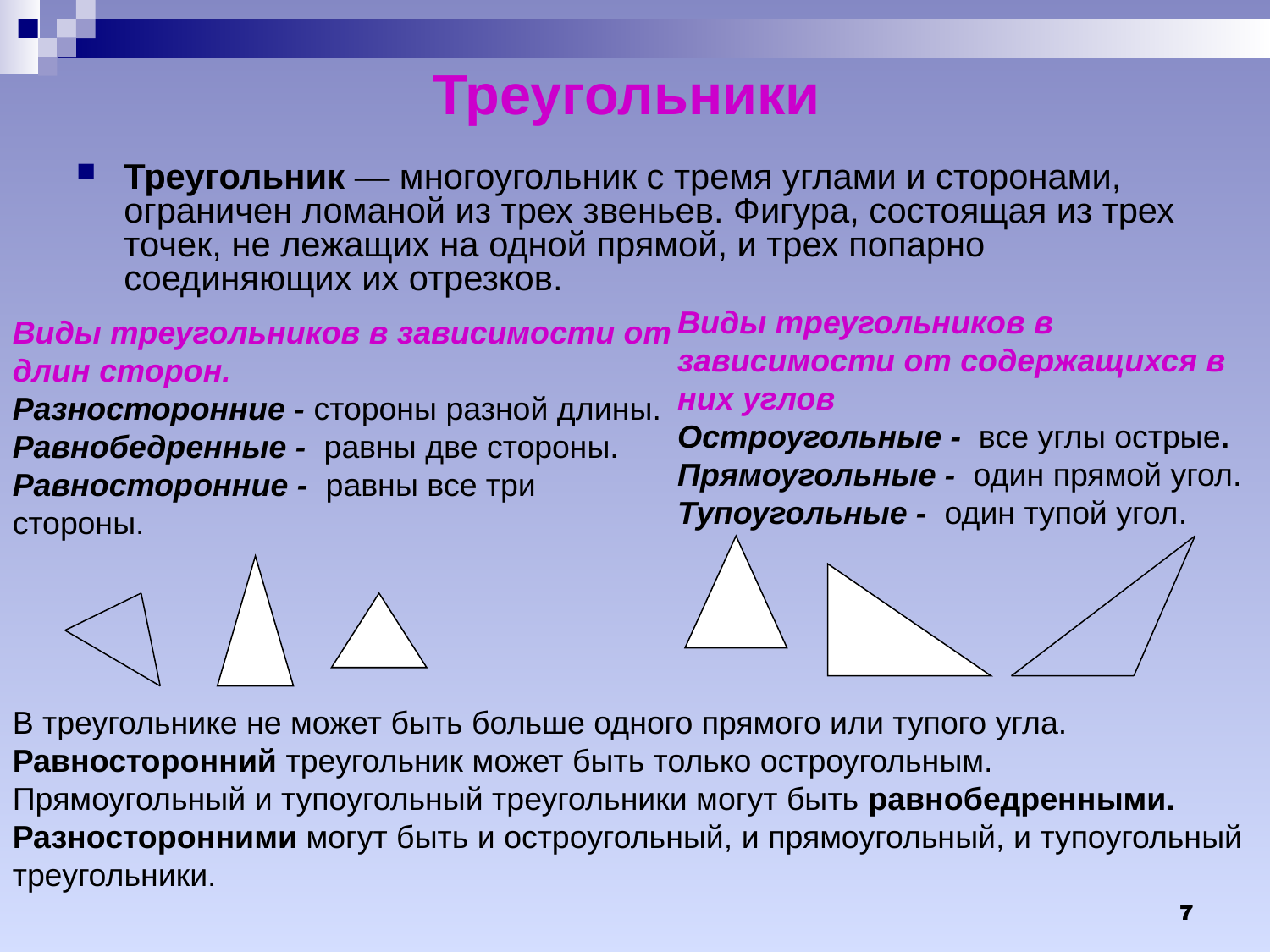

# Треугольники
Треугольник — многоугольник с тремя углами и сторонами, ограничен ломаной из трех звеньев. Фигура, состоящая из трех точек, не лежащих на одной прямой, и трех попарно соединяющих их отрезков.
Виды треугольников в зависимости от содержащихся в них углов
Остроугольные -  все углы острые.
Прямоугольные -  один прямой угол.
Тупоугольные -  один тупой угол.
Виды треугольников в зависимости от длин сторон.
Разносторонние - стороны разной длины.
Равнобедренные -  равны две стороны.
Равносторонние -  равны все три стороны.

В треугольнике не может быть больше одного прямого или тупого угла.
Равносторонний треугольник может быть только остроугольным.
Прямоугольный и тупоугольный треугольники могут быть равнобедренными.
Разносторонними могут быть и остроугольный, и прямоугольный, и тупоугольный треугольники.
7